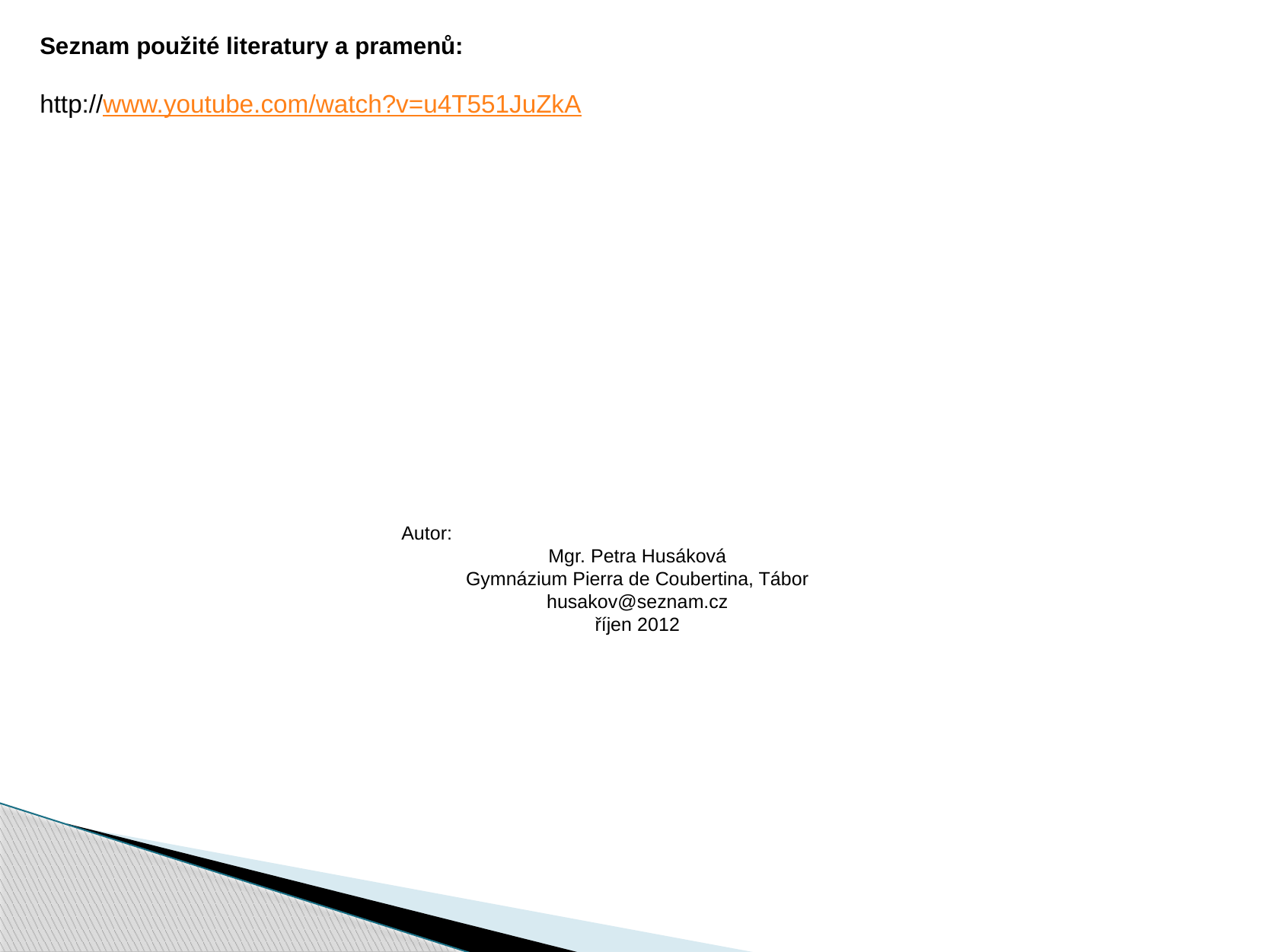

Seznam použité literatury a pramenů:

http://www.youtube.com/watch?v=u4T551JuZkA

Autor:
Mgr. Petra Husáková
Gymnázium Pierra de Coubertina, Tábor
husakov@seznam.cz
říjen 2012